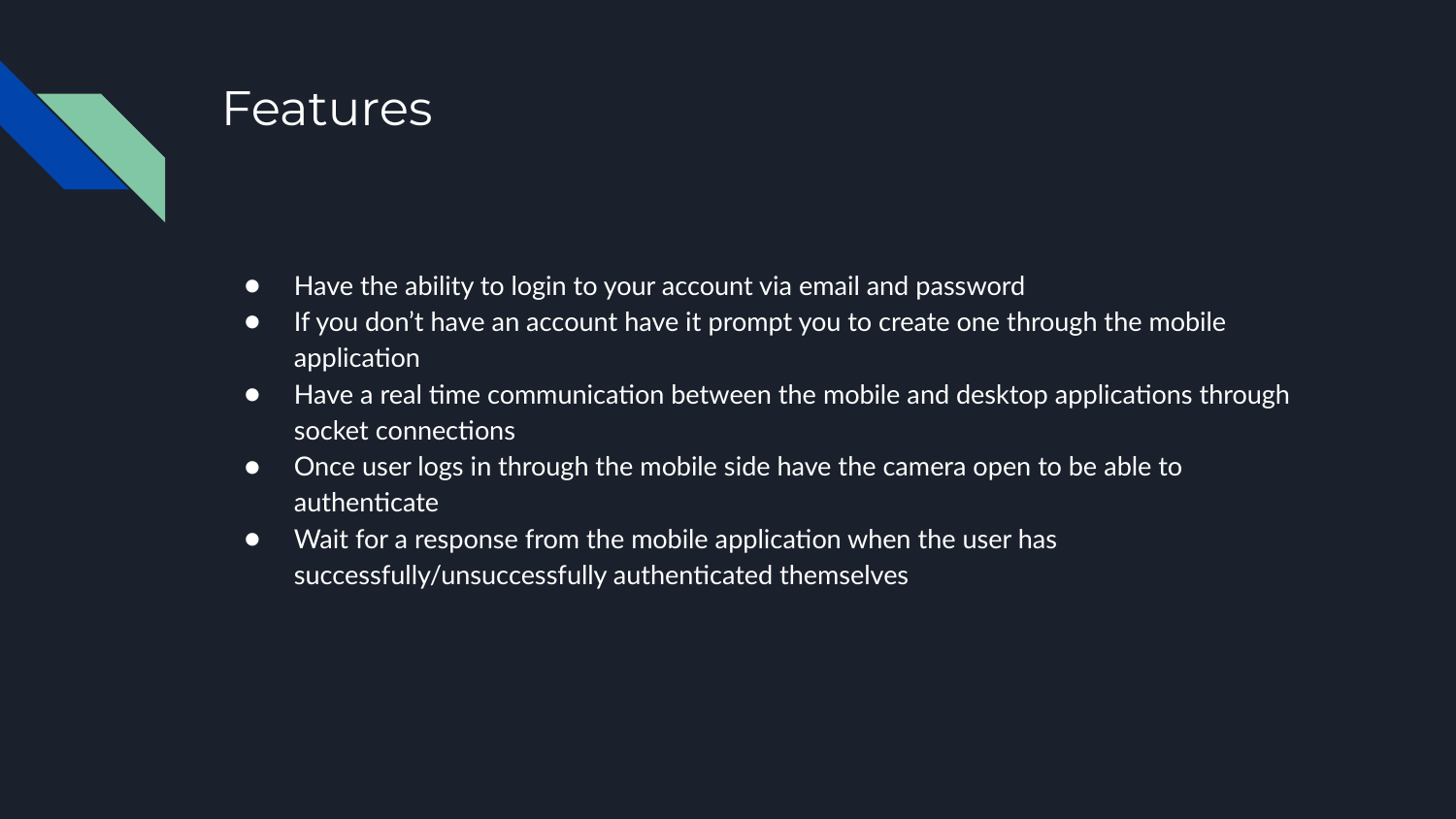

# Features
Have the ability to login to your account via email and password
If you don’t have an account have it prompt you to create one through the mobile application
Have a real time communication between the mobile and desktop applications through socket connections
Once user logs in through the mobile side have the camera open to be able to authenticate
Wait for a response from the mobile application when the user has successfully/unsuccessfully authenticated themselves